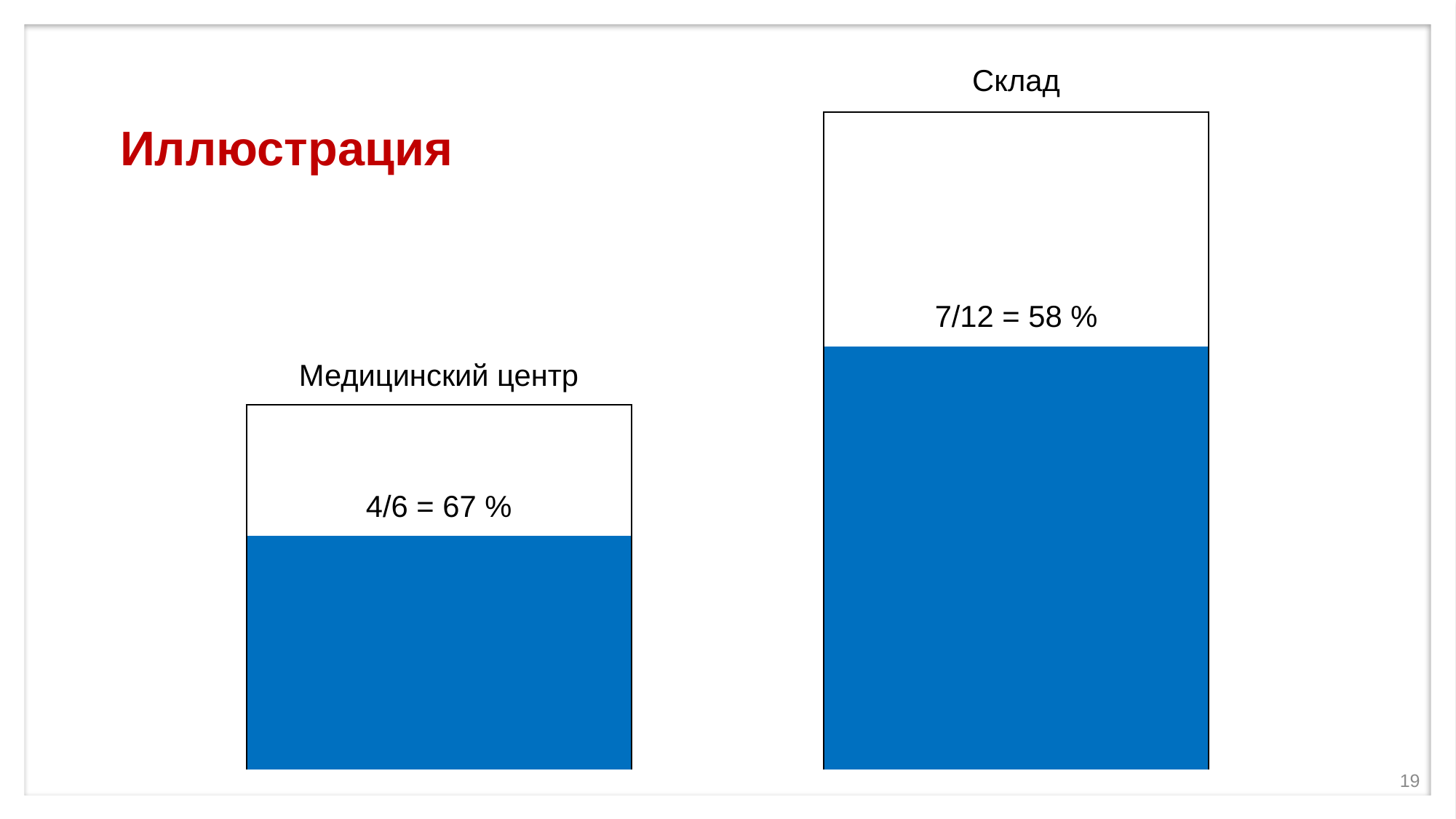

|  |  |  | Склад |  |
| --- | --- | --- | --- | --- |
|  |  |  |  |  |
|  |  |  |  |  |
|  |  |  |  |  |
|  |  |  | 7/12 = 58 % |  |
| Медицинский центр |  |  |  |  |
|  |  |  |  |  |
| 4/6 = 67 % |  |  |  |  |
|  |  |  |  |  |
|  |  |  |  |  |
|  |  |  |  |  |
|  |  |  |  |  |
# Иллюстрация
19